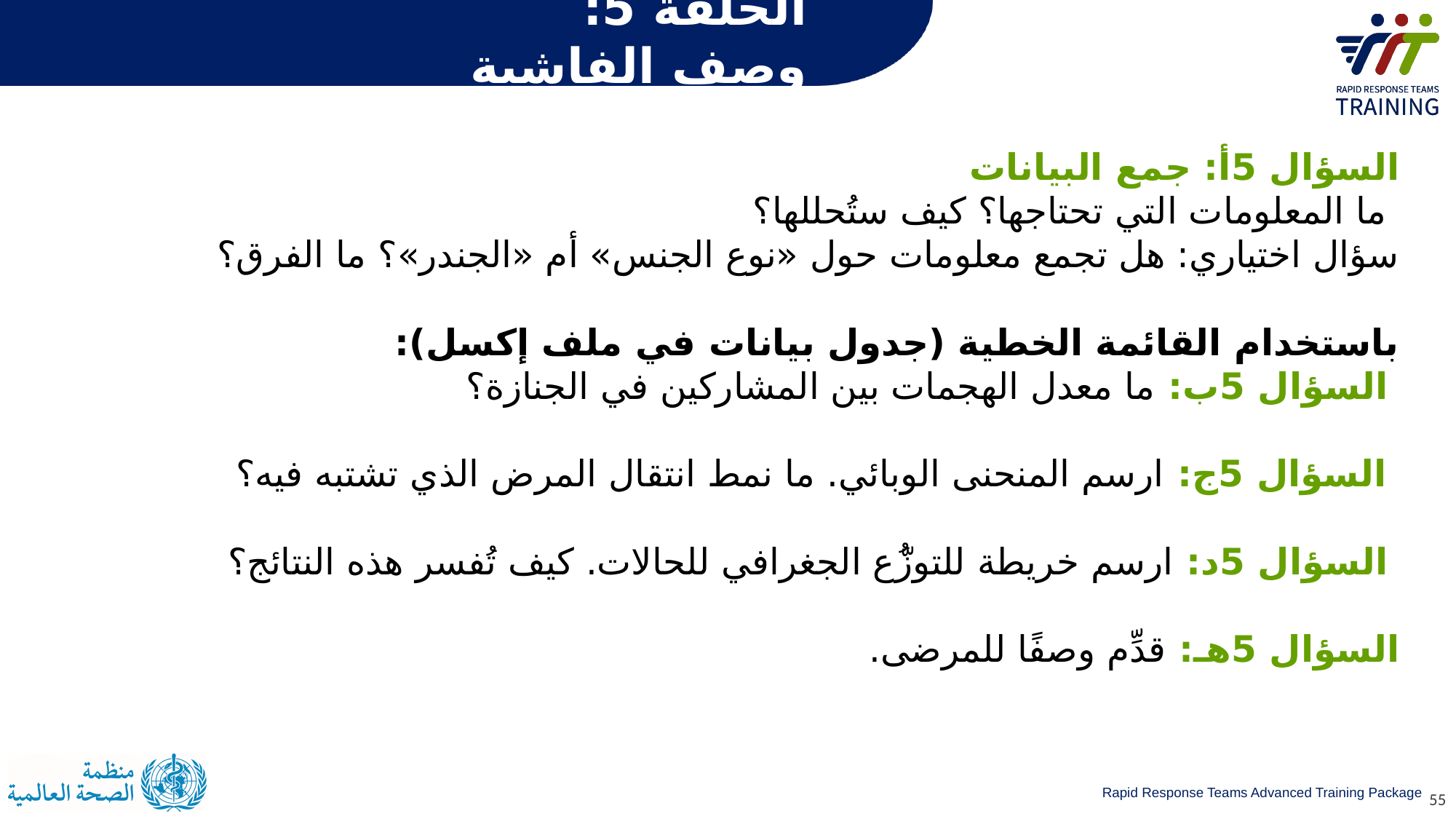

# الحلقة 5: وصف الفاشية
السؤال 5أ: جمع البيانات
 ما المعلومات التي تحتاجها؟ كيف ستُحللها؟
سؤال اختياري: هل تجمع معلومات حول «نوع الجنس» أم «الجندر»؟ ما الفرق؟

باستخدام القائمة الخطية (جدول بيانات في ملف إكسل):
 السؤال 5ب: ما معدل الهجمات بين المشاركين في الجنازة؟

 السؤال 5ج: ارسم المنحنى الوبائي. ما نمط انتقال المرض الذي تشتبه فيه؟

 السؤال 5د: ارسم خريطة للتوزُّع الجغرافي للحالات. كيف تُفسر هذه النتائج؟

السؤال 5هـ: قدِّم وصفًا للمرضى.